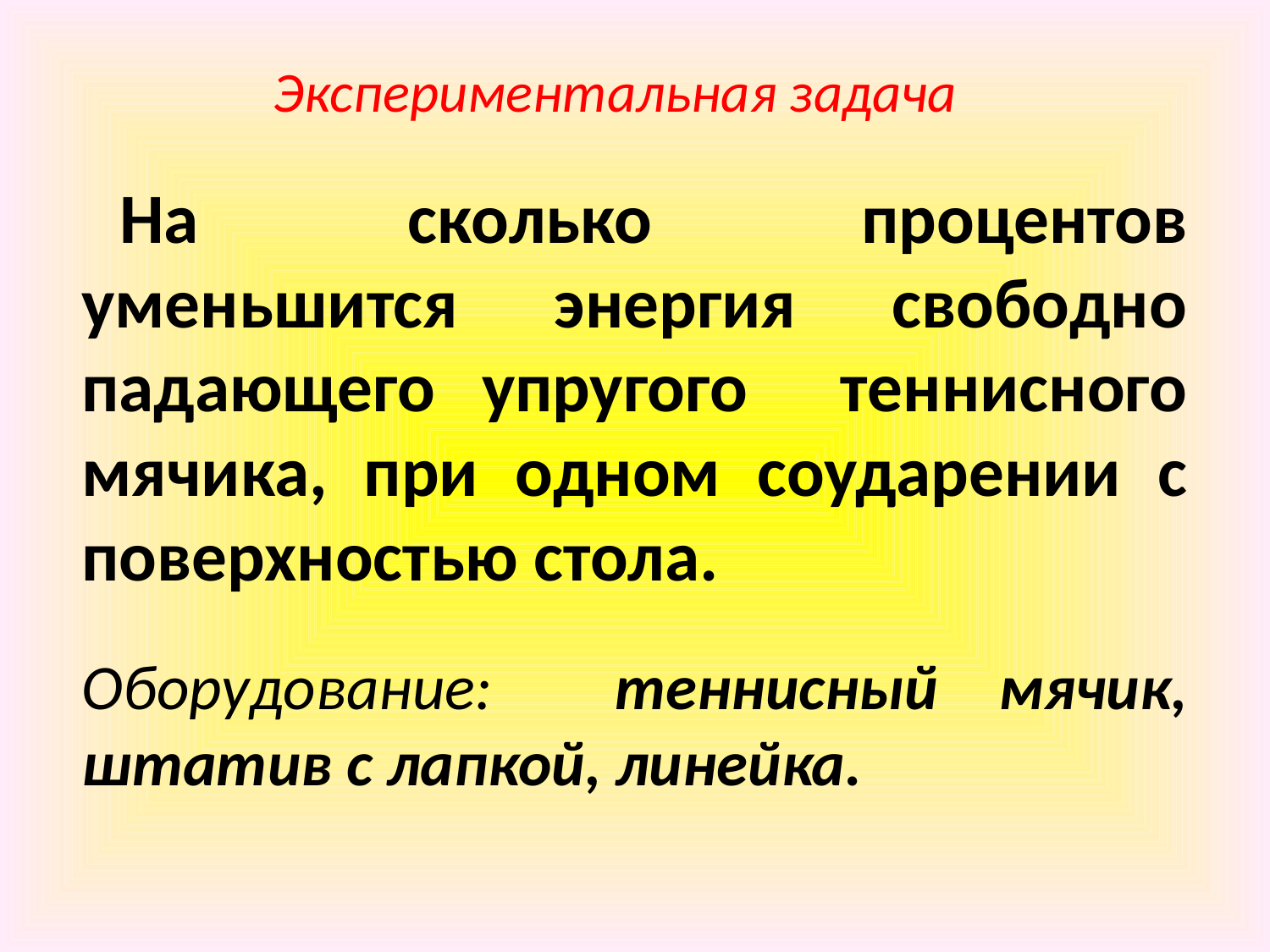

Экспериментальная задача
На сколько процентов уменьшится энергия свободно падающего упругого  теннисного мячика, при одном соударении с поверхностью стола.
Оборудование:  теннисный мячик, штатив с лапкой, линейка.